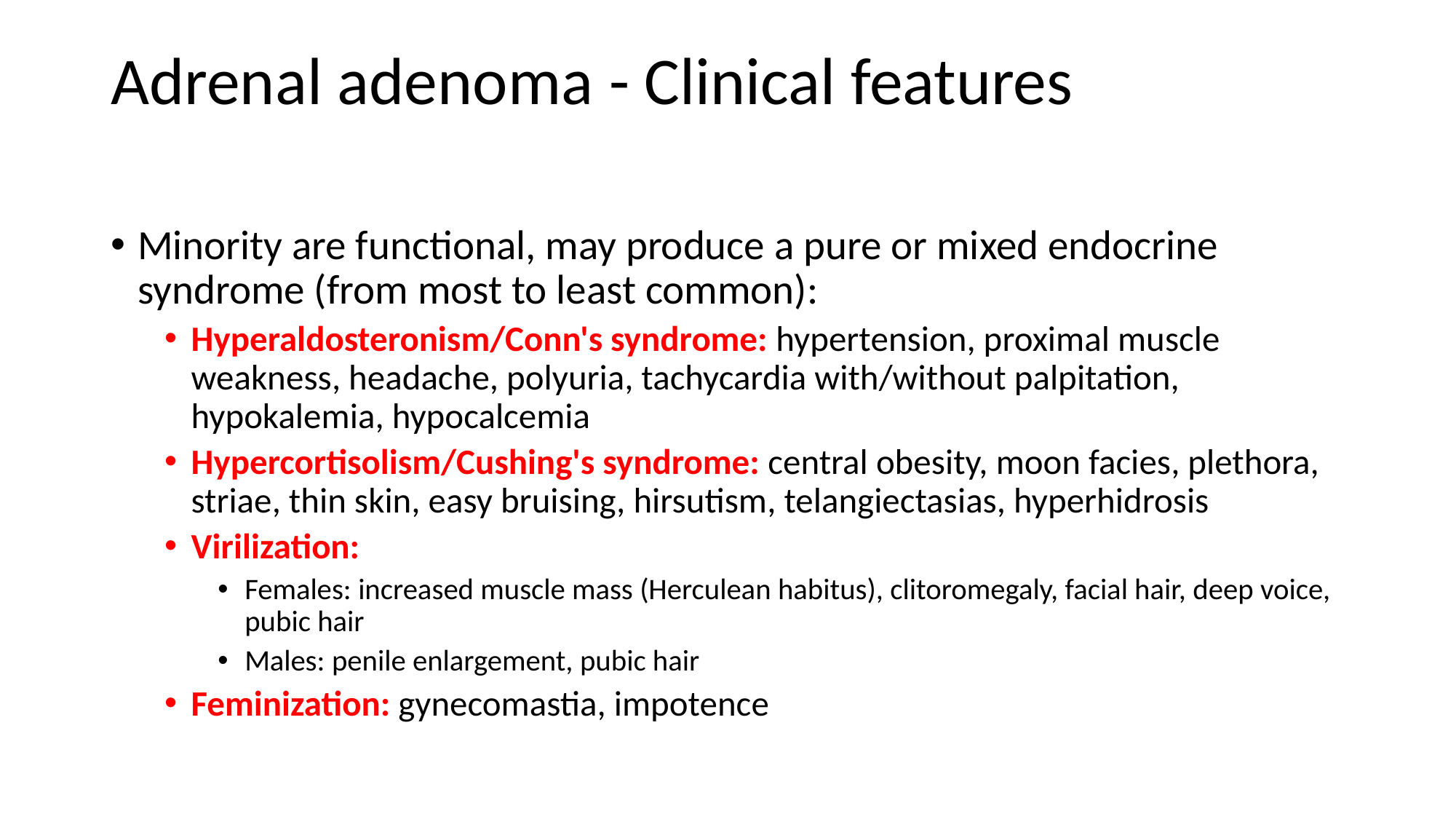

# Adrenal adenoma - Clinical features
Minority are functional, may produce a pure or mixed endocrine syndrome (from most to least common):
Hyperaldosteronism/Conn's syndrome: hypertension, proximal muscle weakness, headache, polyuria, tachycardia with/without palpitation, hypokalemia, hypocalcemia
Hypercortisolism/Cushing's syndrome: central obesity, moon facies, plethora, striae, thin skin, easy bruising, hirsutism, telangiectasias, hyperhidrosis
Virilization:
Females: increased muscle mass (Herculean habitus), clitoromegaly, facial hair, deep voice, pubic hair
Males: penile enlargement, pubic hair
Feminization: gynecomastia, impotence